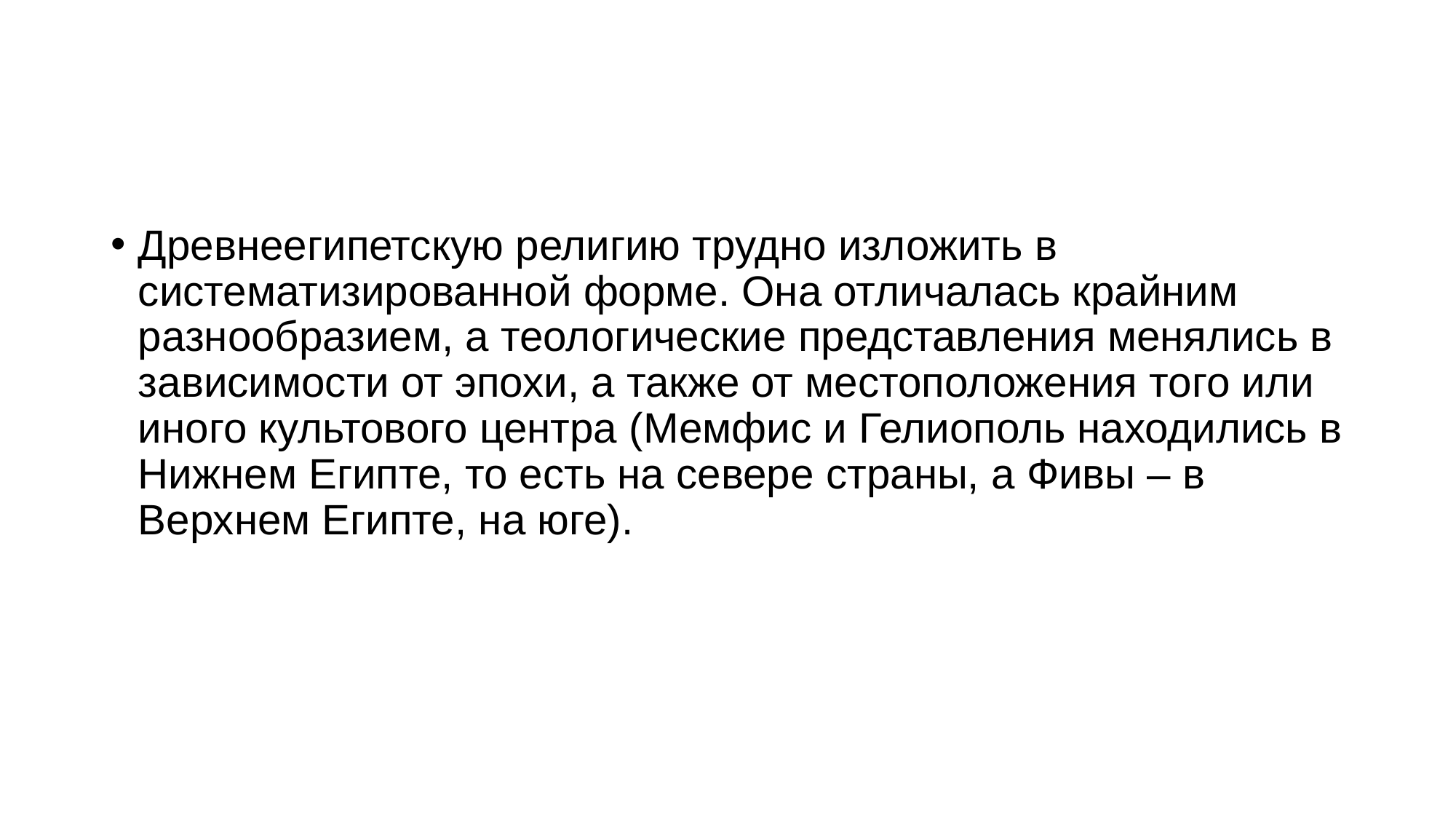

#
Древнеегипетскую религию трудно изложить в систематизированной форме. Она отличалась крайним разнообразием, а теологические представления менялись в зависимости от эпохи, а также от местоположения того или иного культового центра (Мемфис и Гелиополь находились в Нижнем Египте, то есть на севере страны, а Фивы – в Верхнем Египте, на юге).